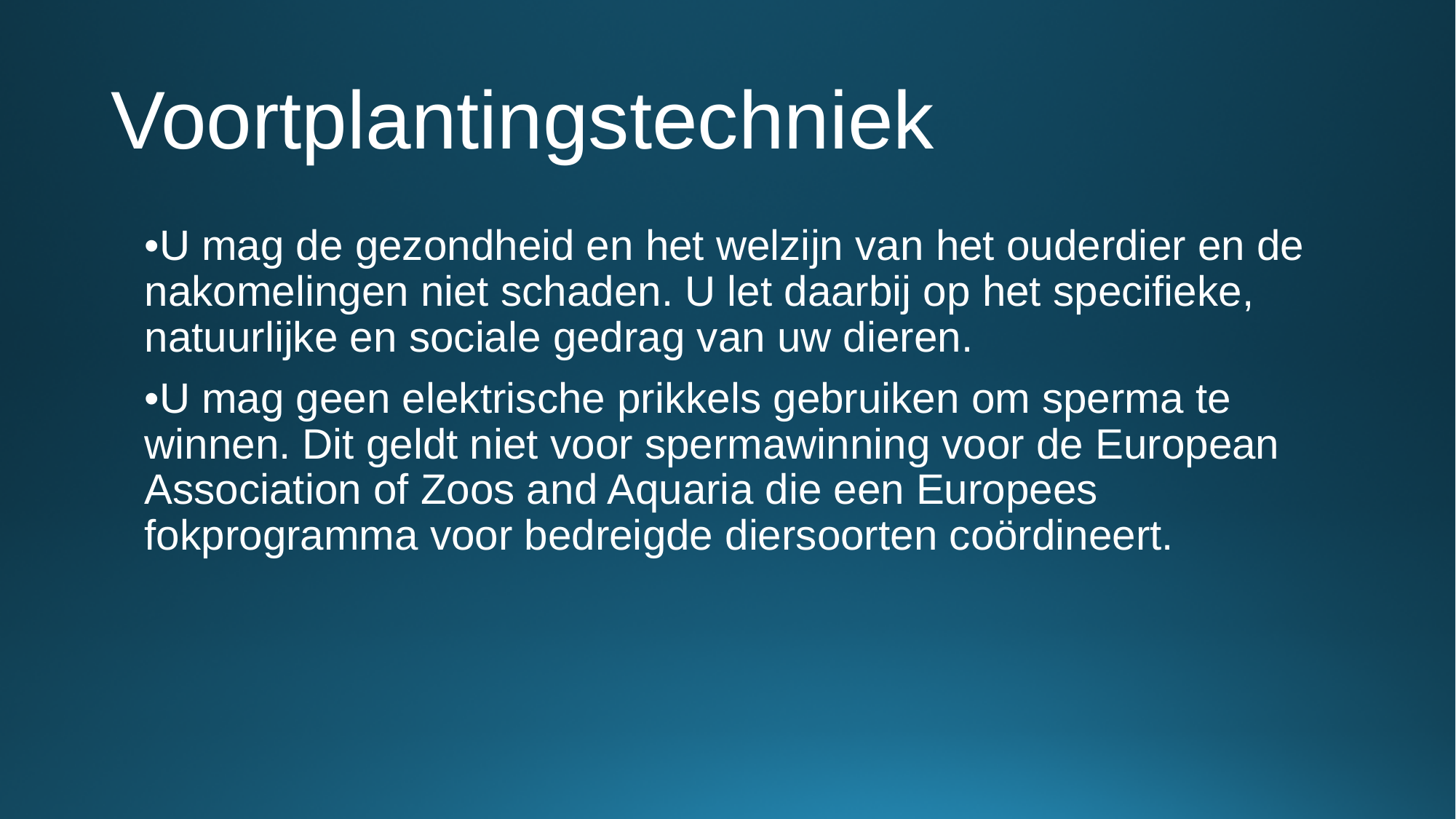

# Voortplantingstechniek
•U mag de gezondheid en het welzijn van het ouderdier en de nakomelingen niet schaden. U let daarbij op het specifieke, natuurlijke en sociale gedrag van uw dieren.
•U mag geen elektrische prikkels gebruiken om sperma te winnen. Dit geldt niet voor spermawinning voor de European Association of Zoos and Aquaria die een Europees fokprogramma voor bedreigde diersoorten coördineert.